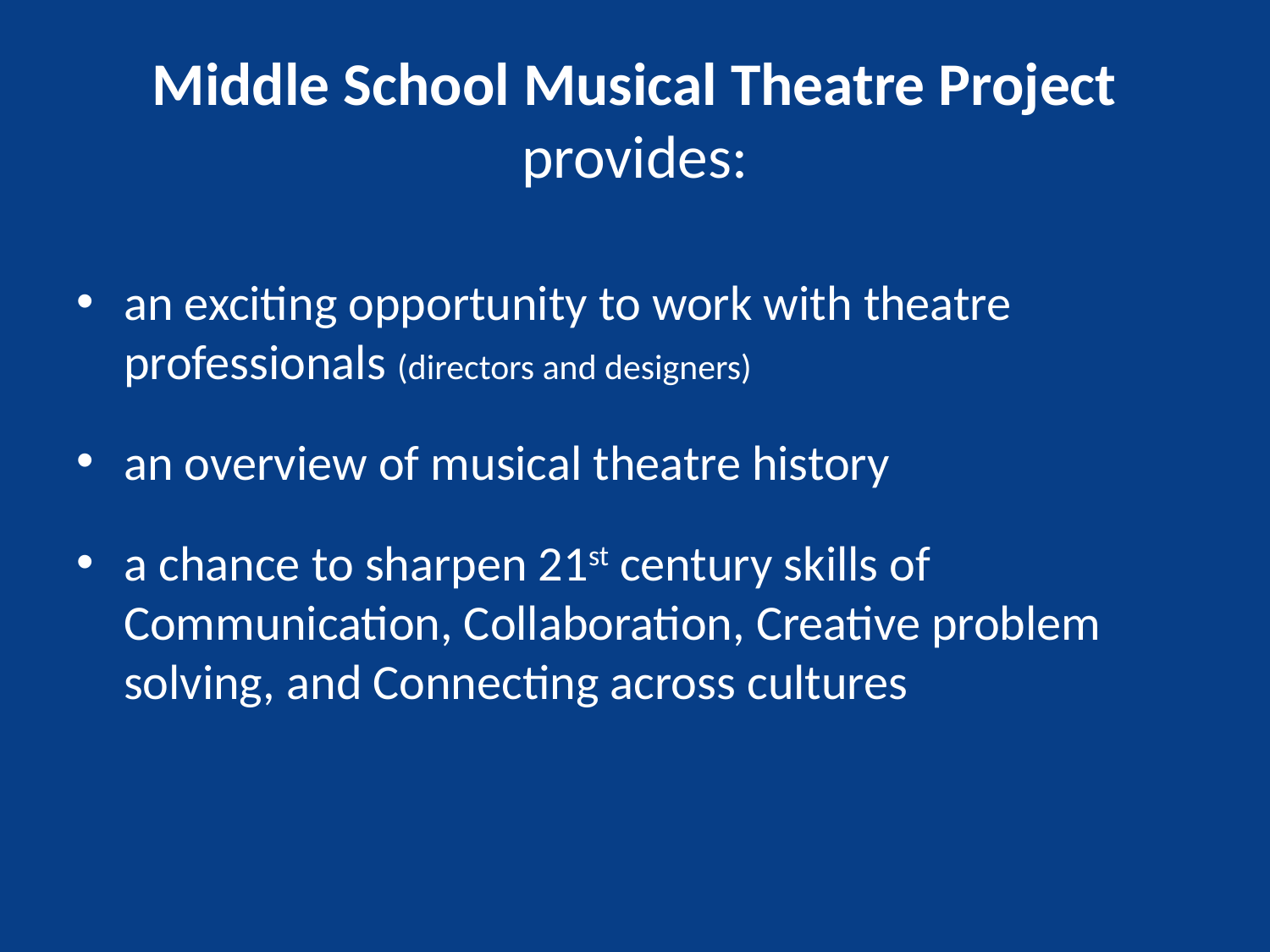

# Middle School Musical Theatre Project provides:
an exciting opportunity to work with theatre professionals (directors and designers)
an overview of musical theatre history
a chance to sharpen 21st century skills of Communication, Collaboration, Creative problem solving, and Connecting across cultures